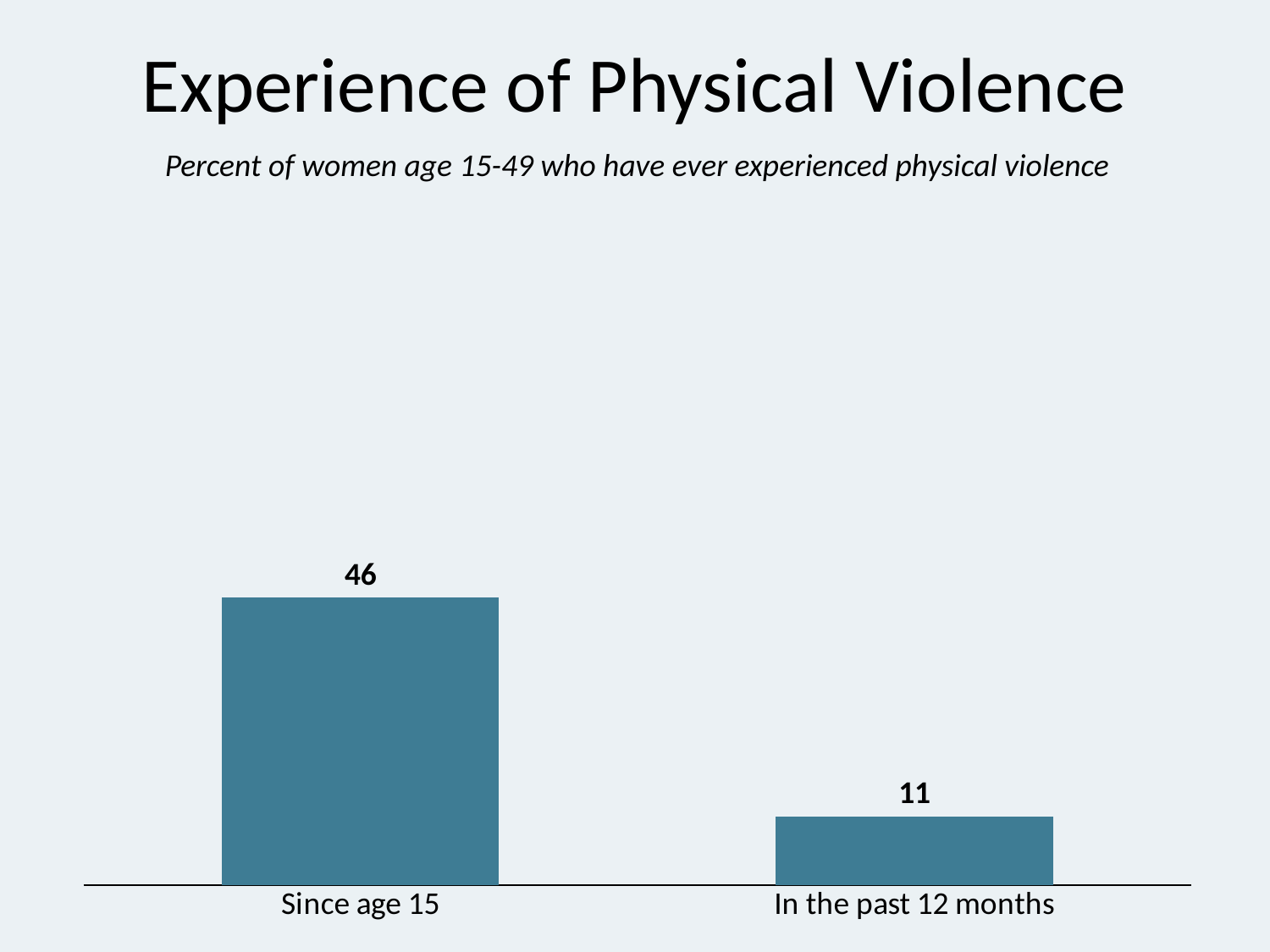

# Experience of Physical Violence
Percent of women age 15-49 who have ever experienced physical violence

### Chart

| Category | Series 1 |
|---|---|
| Since age 15 | 46.0 |
| In the past 12 months | 11.0 |